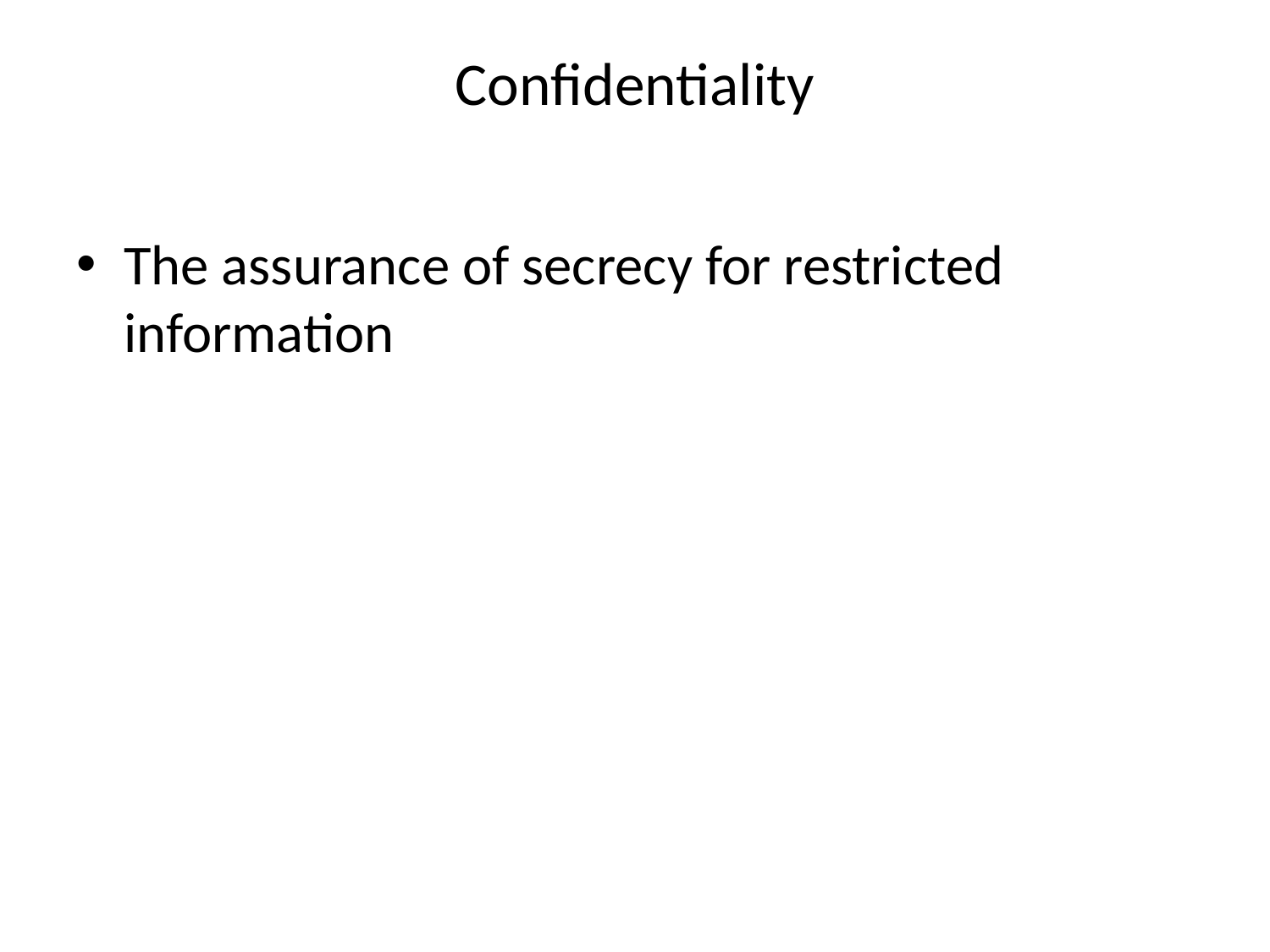

# Confidentiality
The assurance of secrecy for restricted information